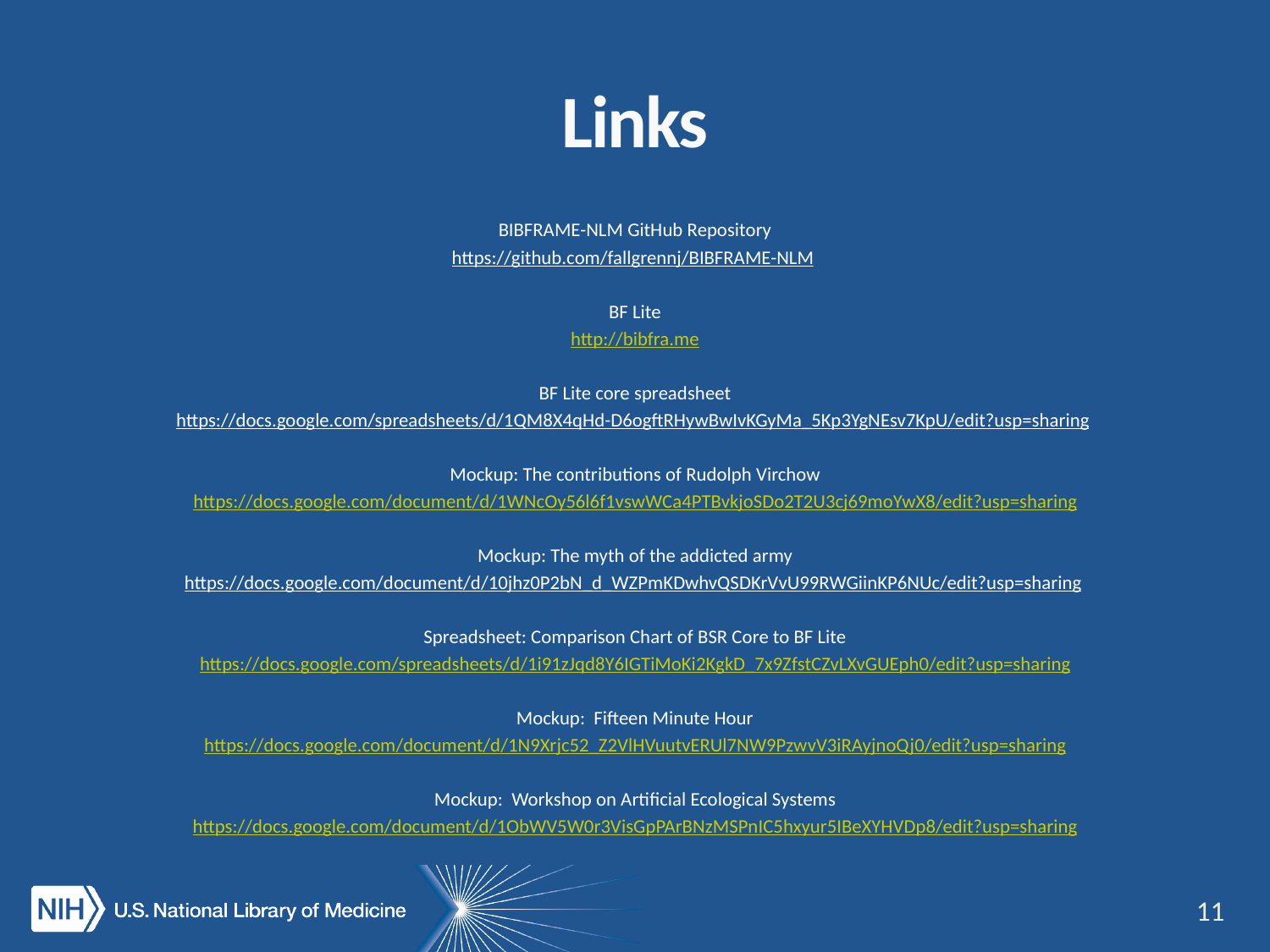

# Links
BIBFRAME-NLM GitHub Repository
https://github.com/fallgrennj/BIBFRAME-NLM

BF Lite
http://bibfra.me

BF Lite core spreadsheet
https://docs.google.com/spreadsheets/d/1QM8X4qHd-D6ogftRHywBwIvKGyMa_5Kp3YgNEsv7KpU/edit?usp=sharing

Mockup: The contributions of Rudolph Virchow
https://docs.google.com/document/d/1WNcOy56l6f1vswWCa4PTBvkjoSDo2T2U3cj69moYwX8/edit?usp=sharing

Mockup: The myth of the addicted army
https://docs.google.com/document/d/10jhz0P2bN_d_WZPmKDwhvQSDKrVvU99RWGiinKP6NUc/edit?usp=sharing

Spreadsheet: Comparison Chart of BSR Core to BF Lite
https://docs.google.com/spreadsheets/d/1i91zJqd8Y6IGTiMoKi2KgkD_7x9ZfstCZvLXvGUEph0/edit?usp=sharing

Mockup:  Fifteen Minute Hour
https://docs.google.com/document/d/1N9Xrjc52_Z2VlHVuutvERUl7NW9PzwvV3iRAyjnoQj0/edit?usp=sharing

Mockup:  Workshop on Artificial Ecological Systems
https://docs.google.com/document/d/1ObWV5W0r3VisGpPArBNzMSPnIC5hxyur5IBeXYHVDp8/edit?usp=sharing

11